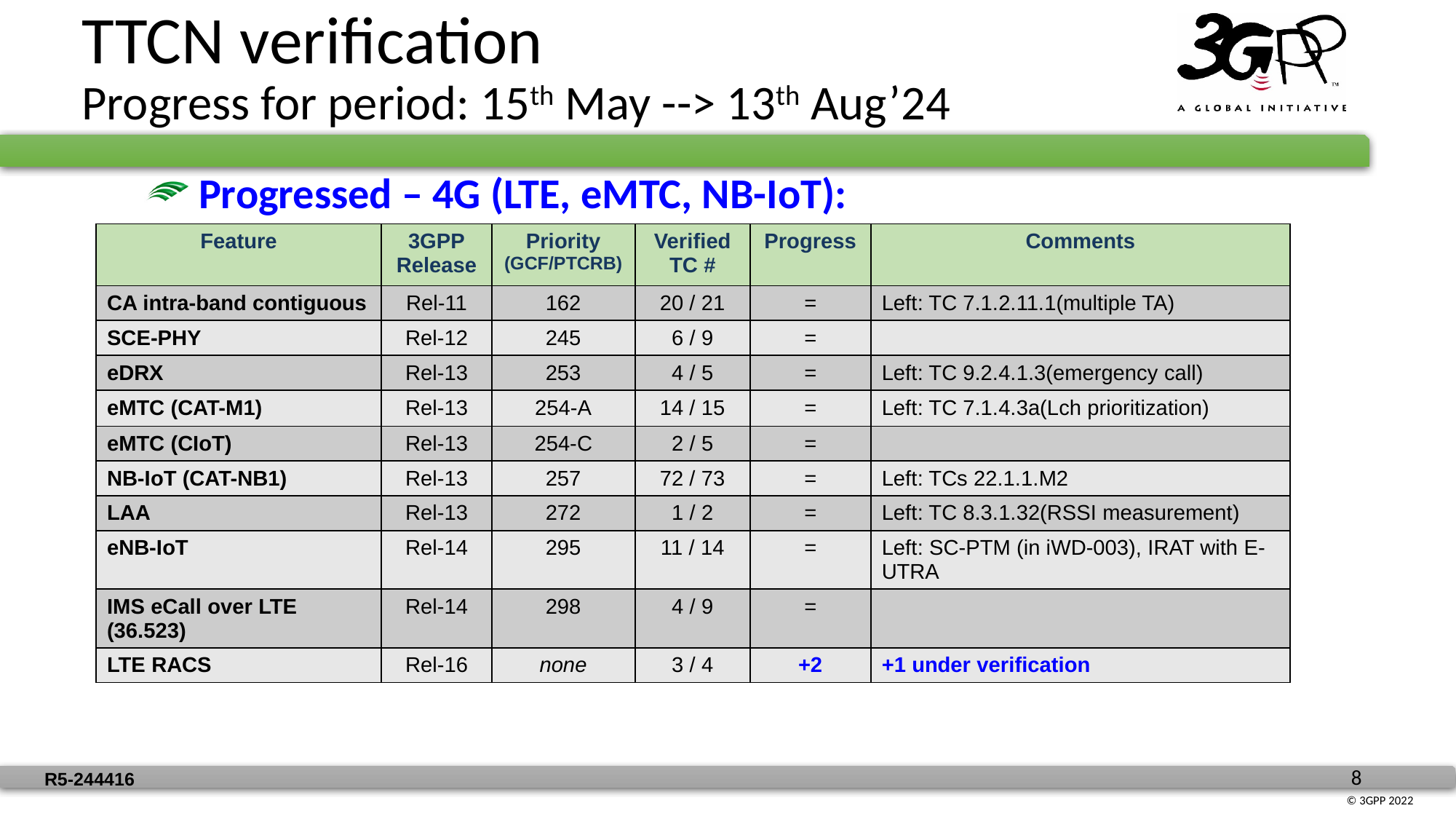

# TTCN verification Progress for period: 15th May --> 13th Aug’24
 Progressed – 4G (LTE, eMTC, NB-IoT):

| Feature | 3GPP Release | Priority (GCF/PTCRB) | Verified TC # | Progress | Comments |
| --- | --- | --- | --- | --- | --- |
| CA intra-band contiguous | Rel-11 | 162 | 20 / 21 | = | Left: TC 7.1.2.11.1(multiple TA) |
| SCE-PHY | Rel-12 | 245 | 6 / 9 | = |  |
| eDRX | Rel-13 | 253 | 4 / 5 | = | Left: TC 9.2.4.1.3(emergency call) |
| eMTC (CAT-M1) | Rel-13 | 254-A | 14 / 15 | = | Left: TC 7.1.4.3a(Lch prioritization) |
| eMTC (CIoT) | Rel-13 | 254-C | 2 / 5 | = |  |
| NB-IoT (CAT-NB1) | Rel-13 | 257 | 72 / 73 | = | Left: TCs 22.1.1.M2 |
| LAA | Rel-13 | 272 | 1 / 2 | = | Left: TC 8.3.1.32(RSSI measurement) |
| eNB-IoT | Rel-14 | 295 | 11 / 14 | = | Left: SC-PTM (in iWD-003), IRAT with E-UTRA |
| IMS eCall over LTE (36.523) | Rel-14 | 298 | 4 / 9 | = |  |
| LTE RACS | Rel-16 | none | 3 / 4 | +2 | +1 under verification |